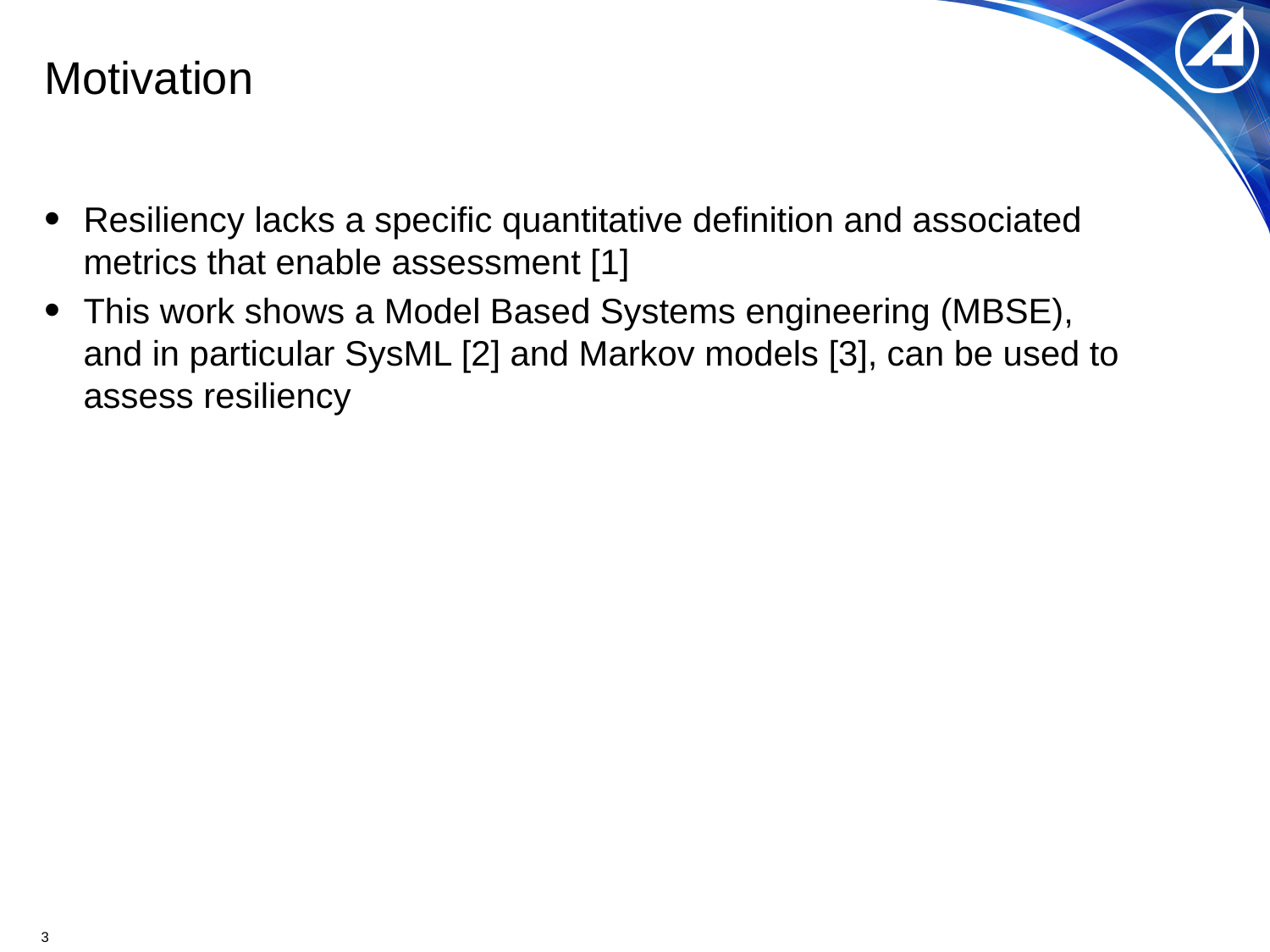

# Motivation
Resiliency lacks a specific quantitative definition and associated metrics that enable assessment [1]
This work shows a Model Based Systems engineering (MBSE), and in particular SysML [2] and Markov models [3], can be used to assess resiliency